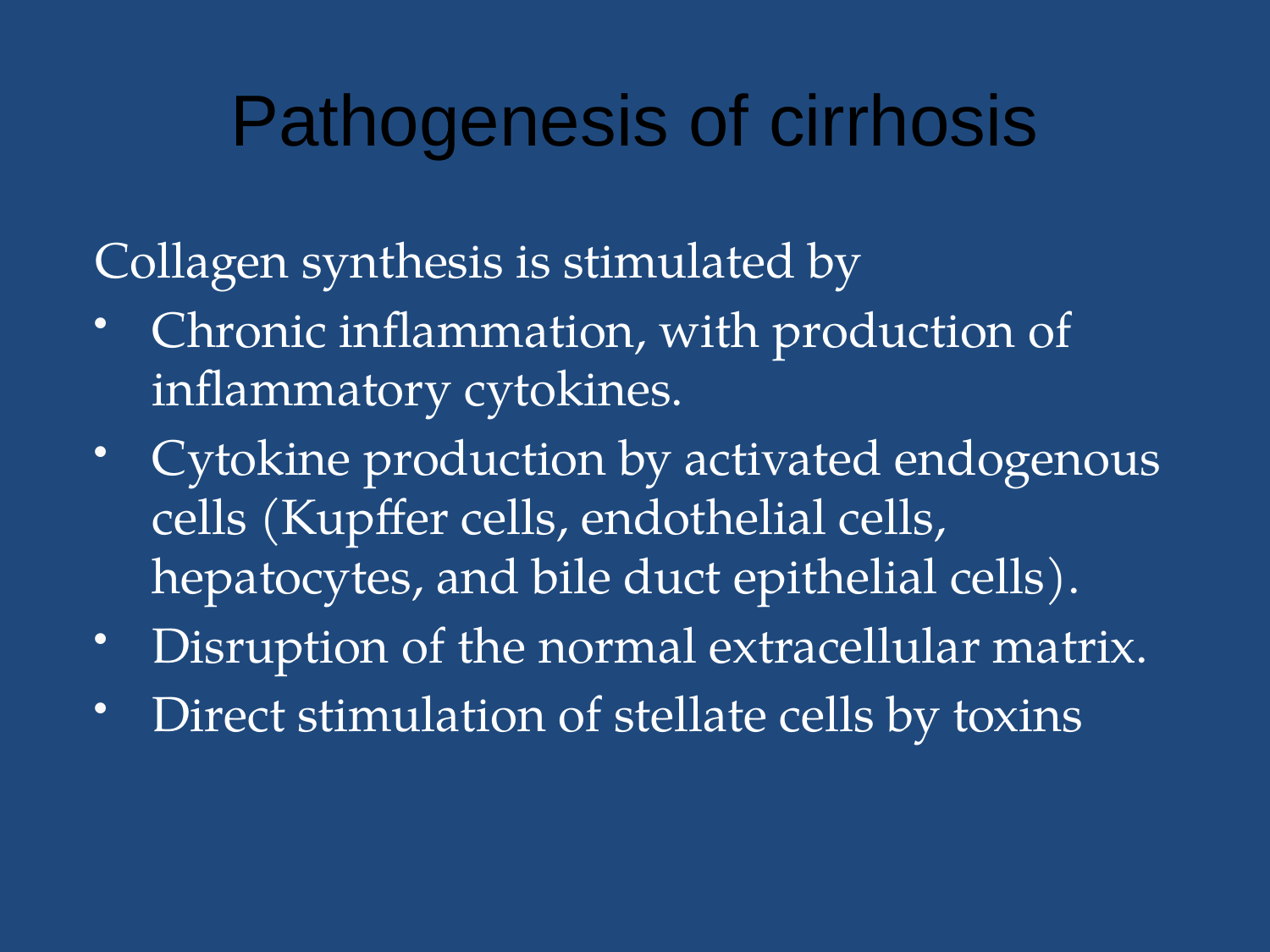

# Pathogenesis of cirrhosis
Collagen synthesis is stimulated by
Chronic inflammation, with production of inflammatory cytokines.
Cytokine production by activated endogenous cells (Kupffer cells, endothelial cells, hepatocytes, and bile duct epithelial cells).
Disruption of the normal extracellular matrix.
Direct stimulation of stellate cells by toxins